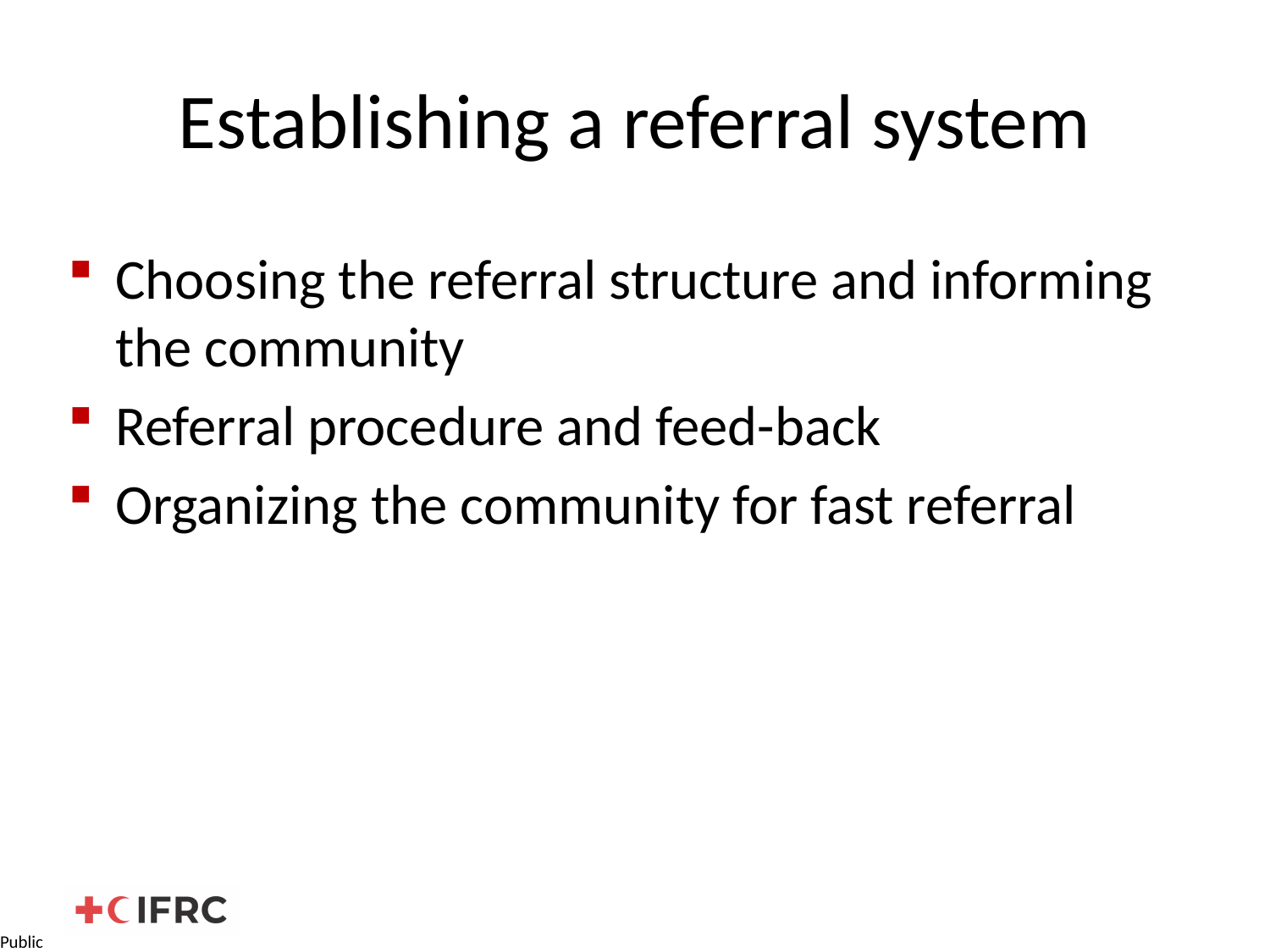

# Establishing a referral system
Choosing the referral structure and informing
the community
Referral procedure and feed-back
Organizing the community for fast referral